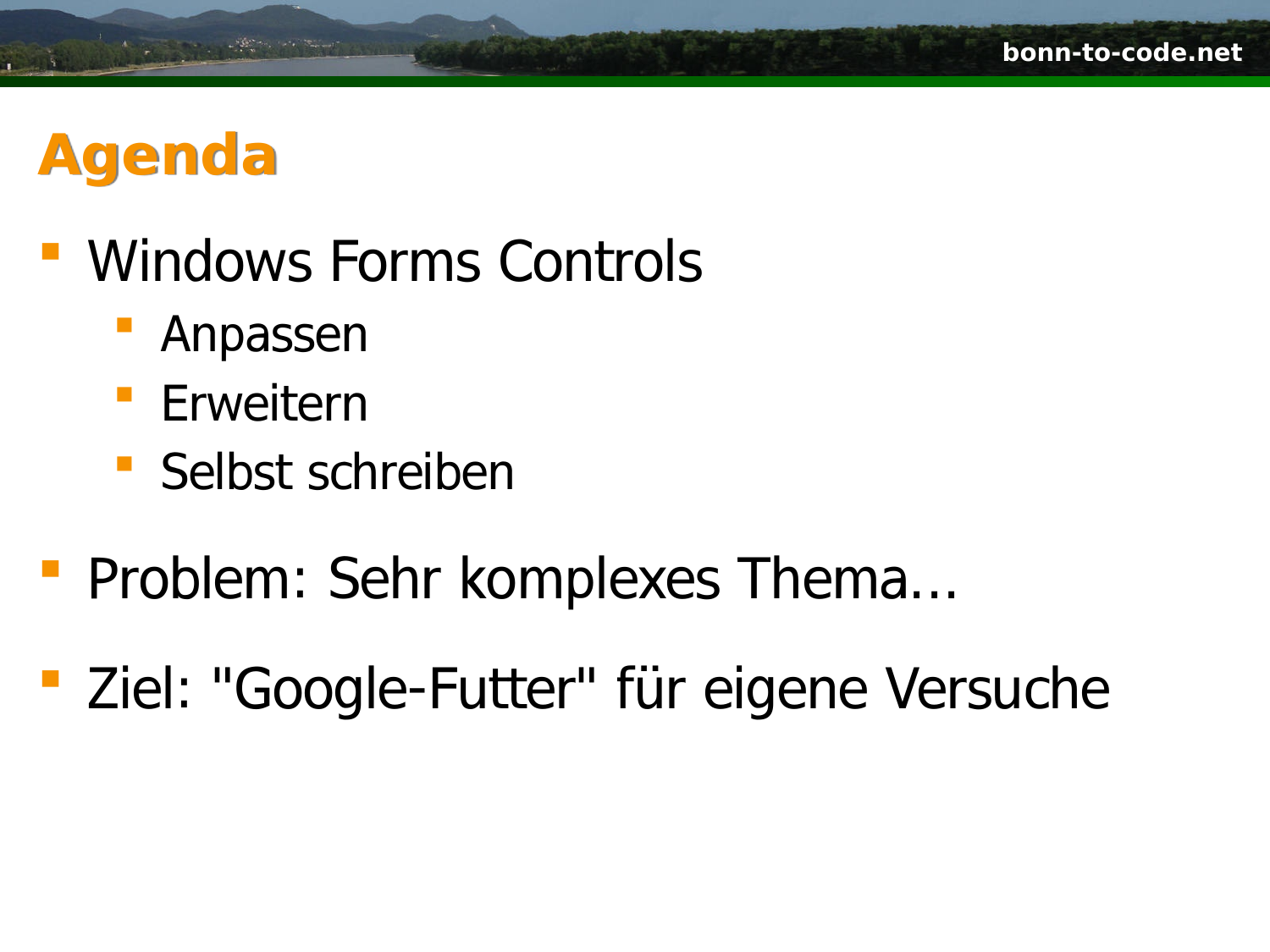

# Agenda
Windows Forms Controls
Anpassen
Erweitern
Selbst schreiben
Problem: Sehr komplexes Thema...
Ziel: "Google-Futter" für eigene Versuche